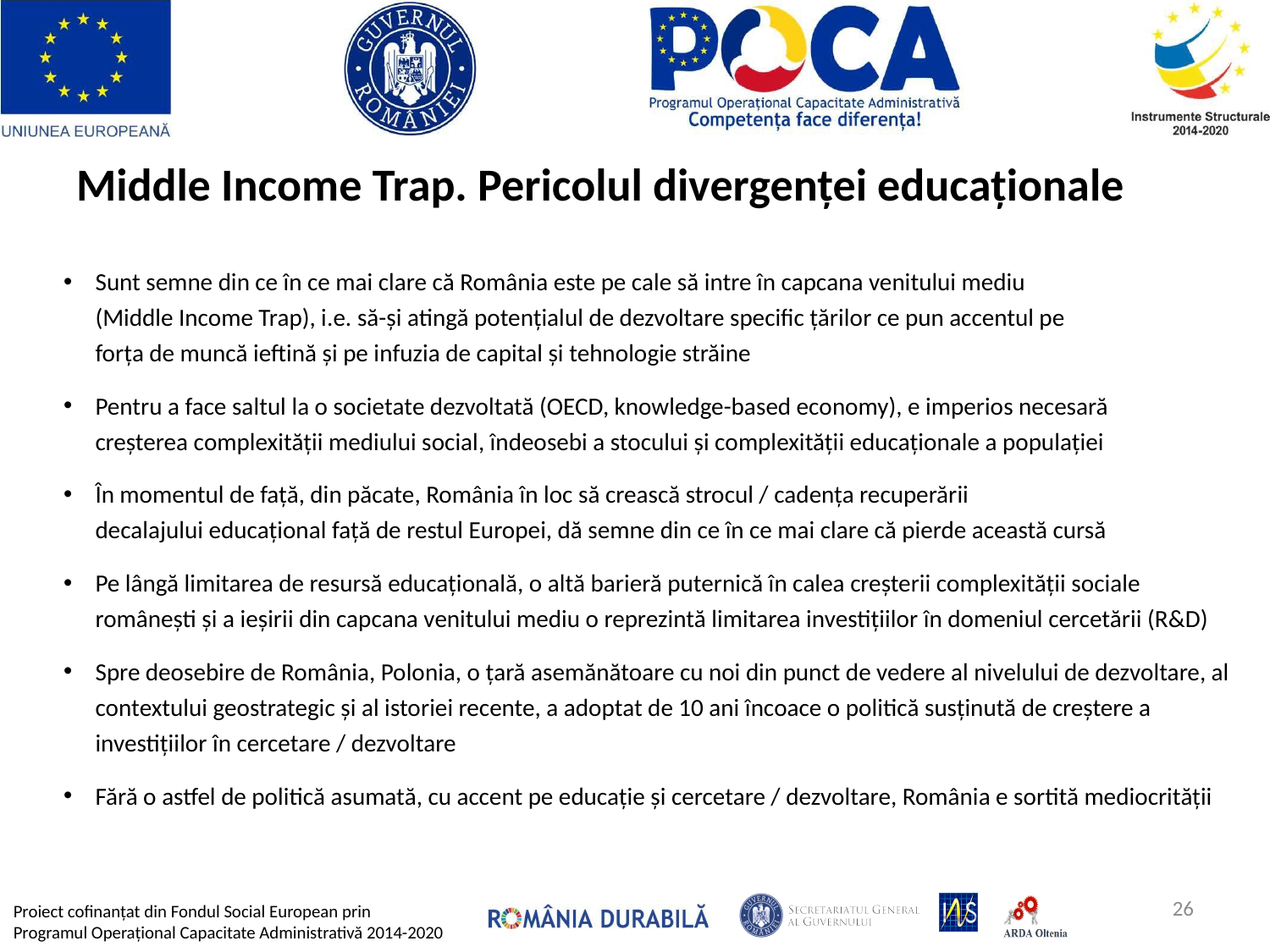

# Middle Income Trap. Pericolul divergenței educaționale
Sunt semne din ce în ce mai clare că România este pe cale să intre în capcana venitului mediu
(Middle Income Trap), i.e. să-și atingă potențialul de dezvoltare specific țărilor ce pun accentul pe
forța de muncă ieftină și pe infuzia de capital și tehnologie străine
Pentru a face saltul la o societate dezvoltată (OECD, knowledge-based economy), e imperios necesară
creșterea complexității mediului social, îndeosebi a stocului și complexității educaționale a populației
În momentul de față, din păcate, România în loc să crească strocul / cadența recuperării
decalajului educațional față de restul Europei, dă semne din ce în ce mai clare că pierde această cursă
Pe lângă limitarea de resursă educațională, o altă barieră puternică în calea creșterii complexității sociale românești și a ieșirii din capcana venitului mediu o reprezintă limitarea investițiilor în domeniul cercetării (R&D)
Spre deosebire de România, Polonia, o țară asemănătoare cu noi din punct de vedere al nivelului de dezvoltare, al contextului geostrategic și al istoriei recente, a adoptat de 10 ani încoace o politică susținută de creștere a investițiilor în cercetare / dezvoltare
Fără o astfel de politică asumată, cu accent pe educație și cercetare / dezvoltare, România e sortită mediocrității
26